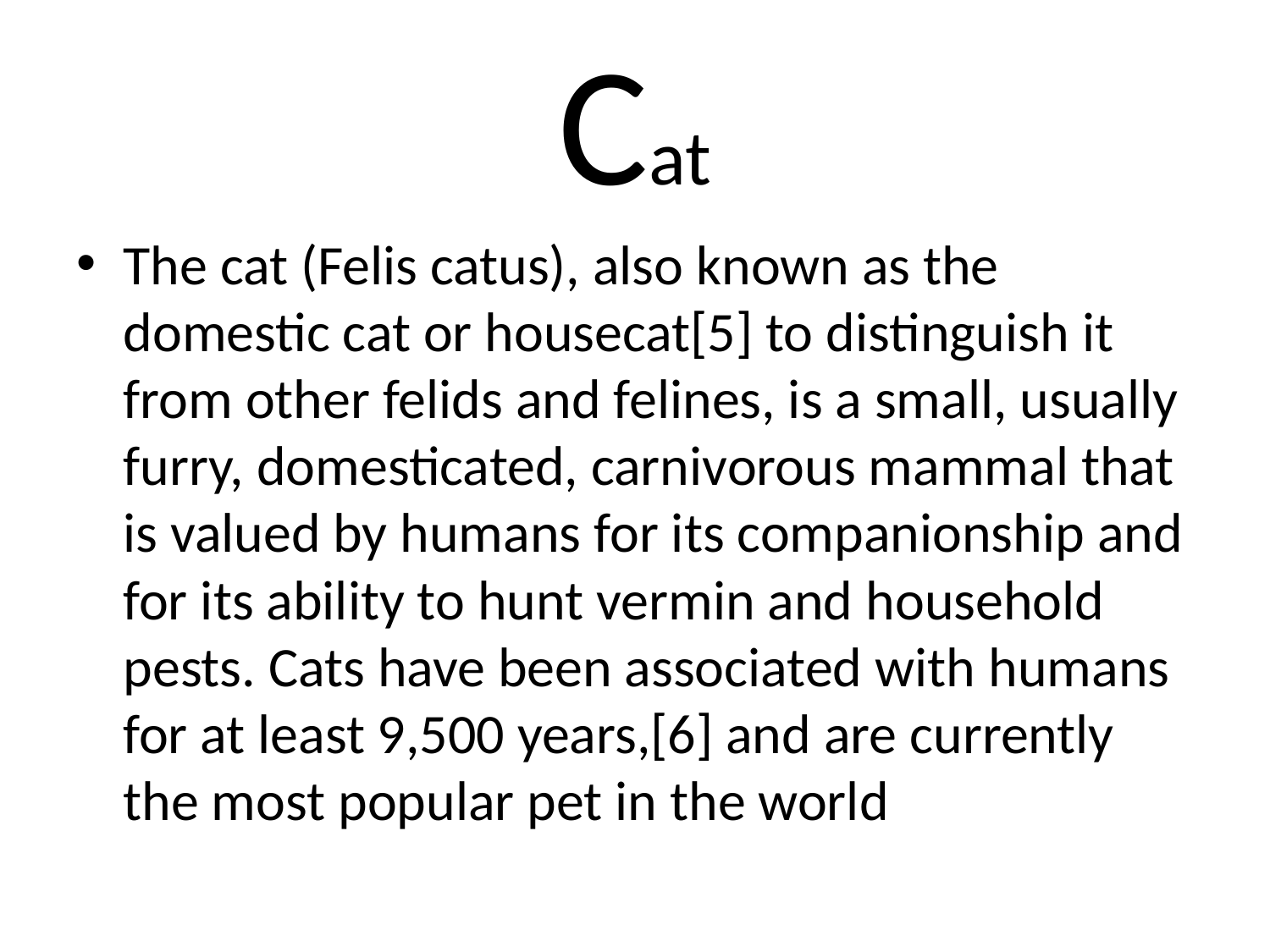

# Cat
The cat (Felis catus), also known as the domestic cat or housecat[5] to distinguish it from other felids and felines, is a small, usually furry, domesticated, carnivorous mammal that is valued by humans for its companionship and for its ability to hunt vermin and household pests. Cats have been associated with humans for at least 9,500 years,[6] and are currently the most popular pet in the world